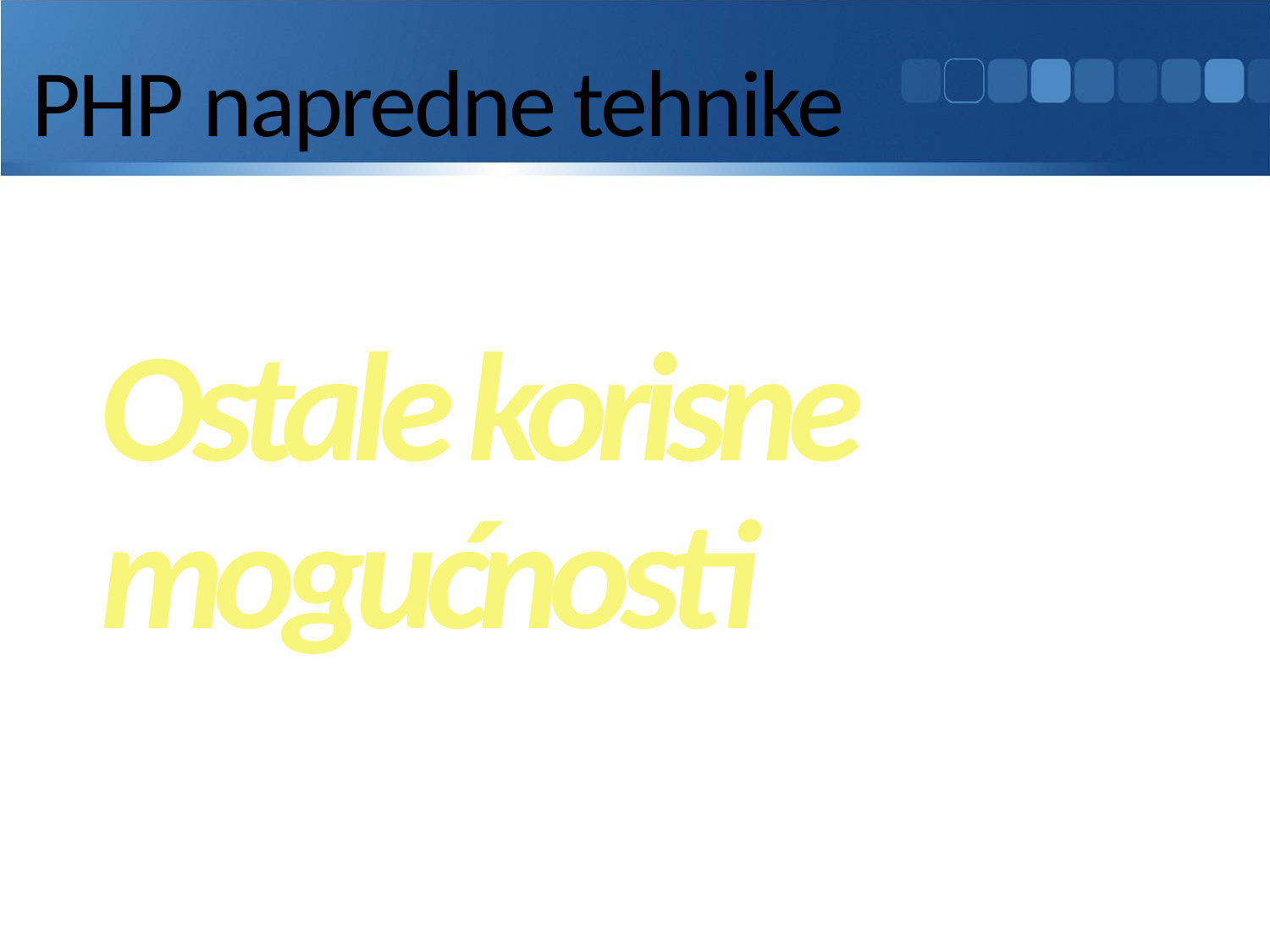

# PHP napredne tehnike
Ostale korisne mogućnosti